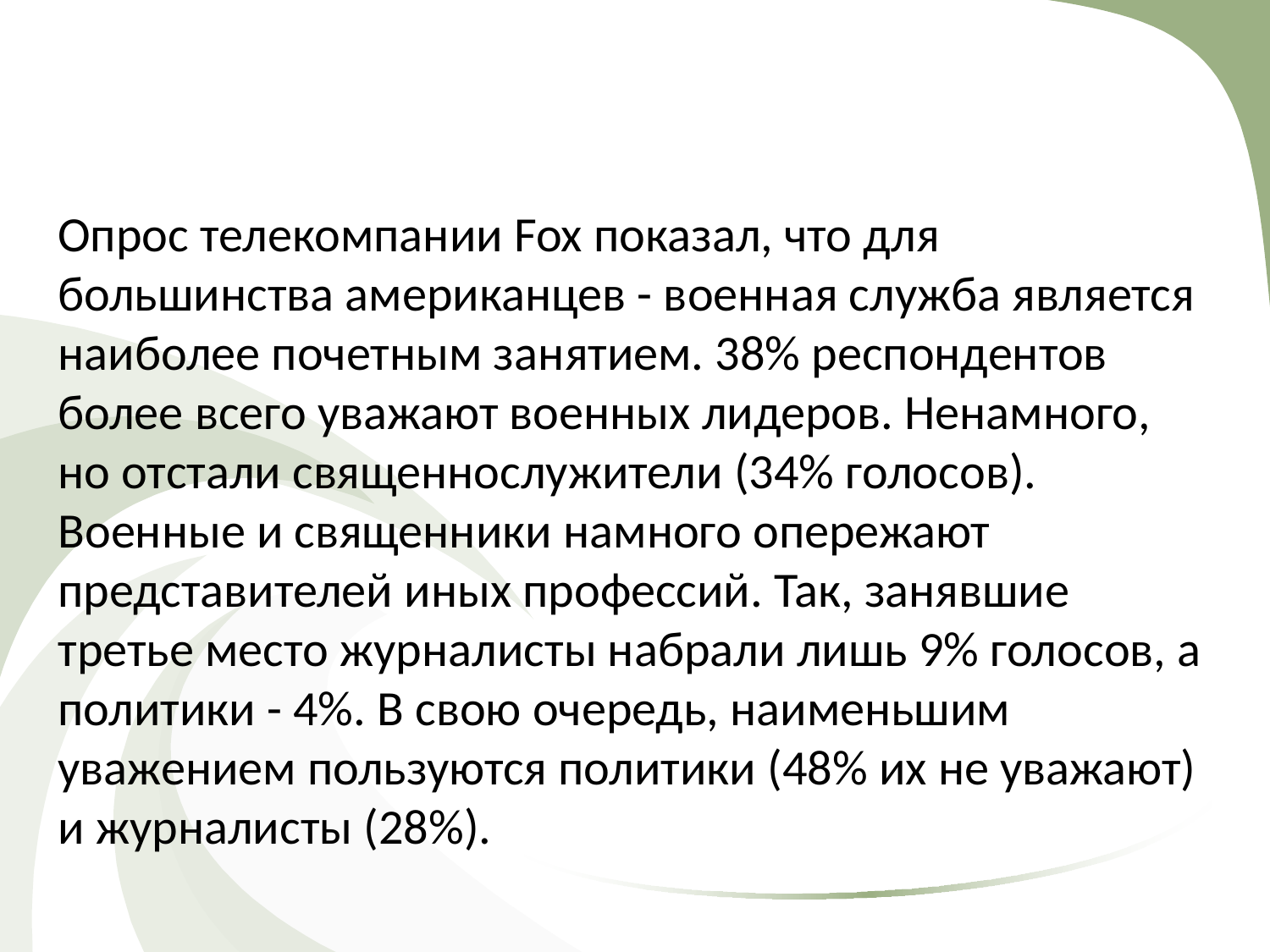

Опрос телекомпании Fox показал, что для большинства американцев - военная служба является наиболее почетным занятием. 38% респондентов более всего уважают военных лидеров. Ненамного, но отстали священнослужители (34% голосов). Военные и священники намного опережают представителей иных профессий. Так, занявшие третье место журналисты набрали лишь 9% голосов, а политики - 4%. В свою очередь, наименьшим уважением пользуются политики (48% их не уважают) и журналисты (28%).